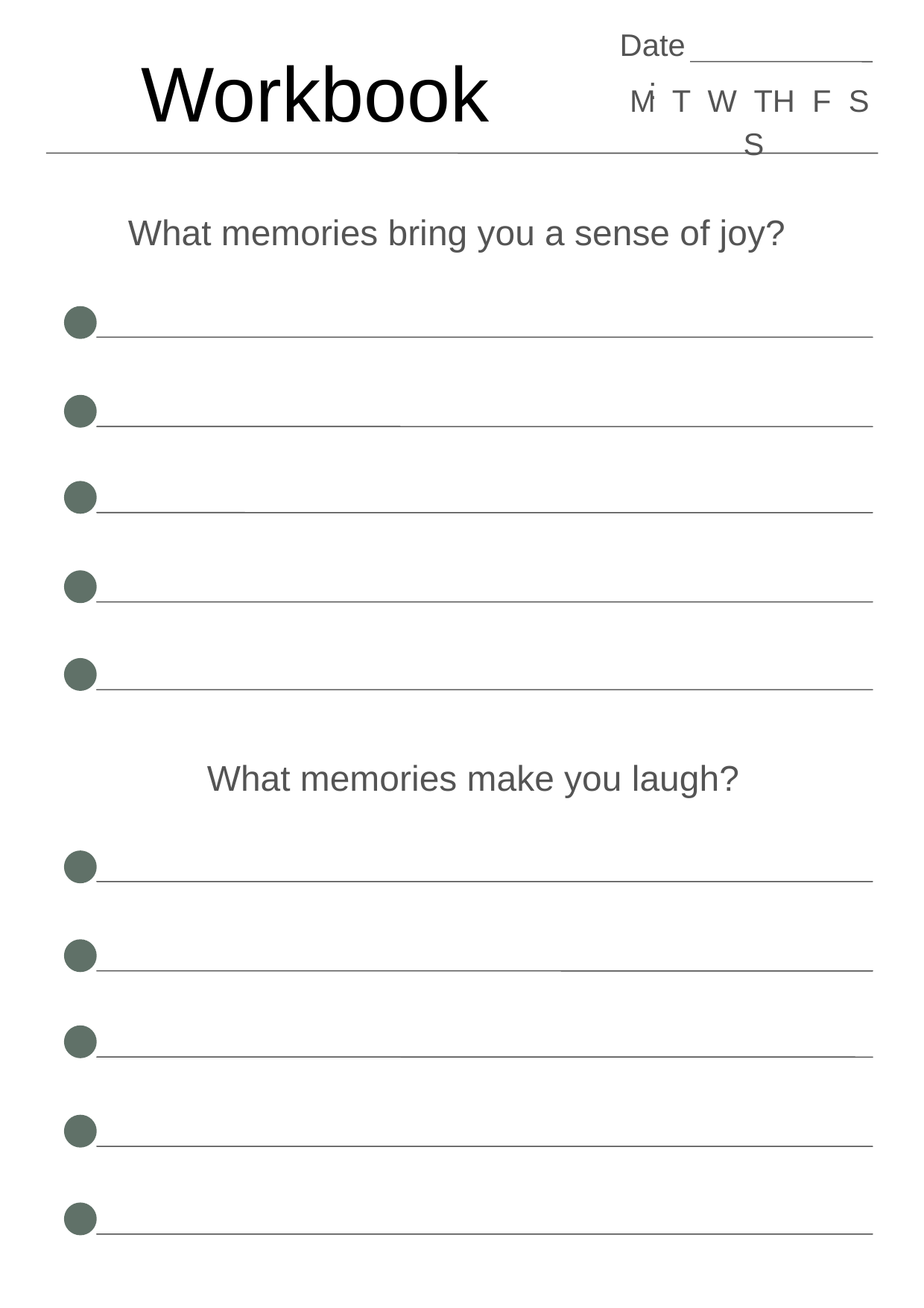

Date:
Workbook

M  T  W  TH  F  S  S

What memories bring you a sense of joy?

What memories make you laugh?